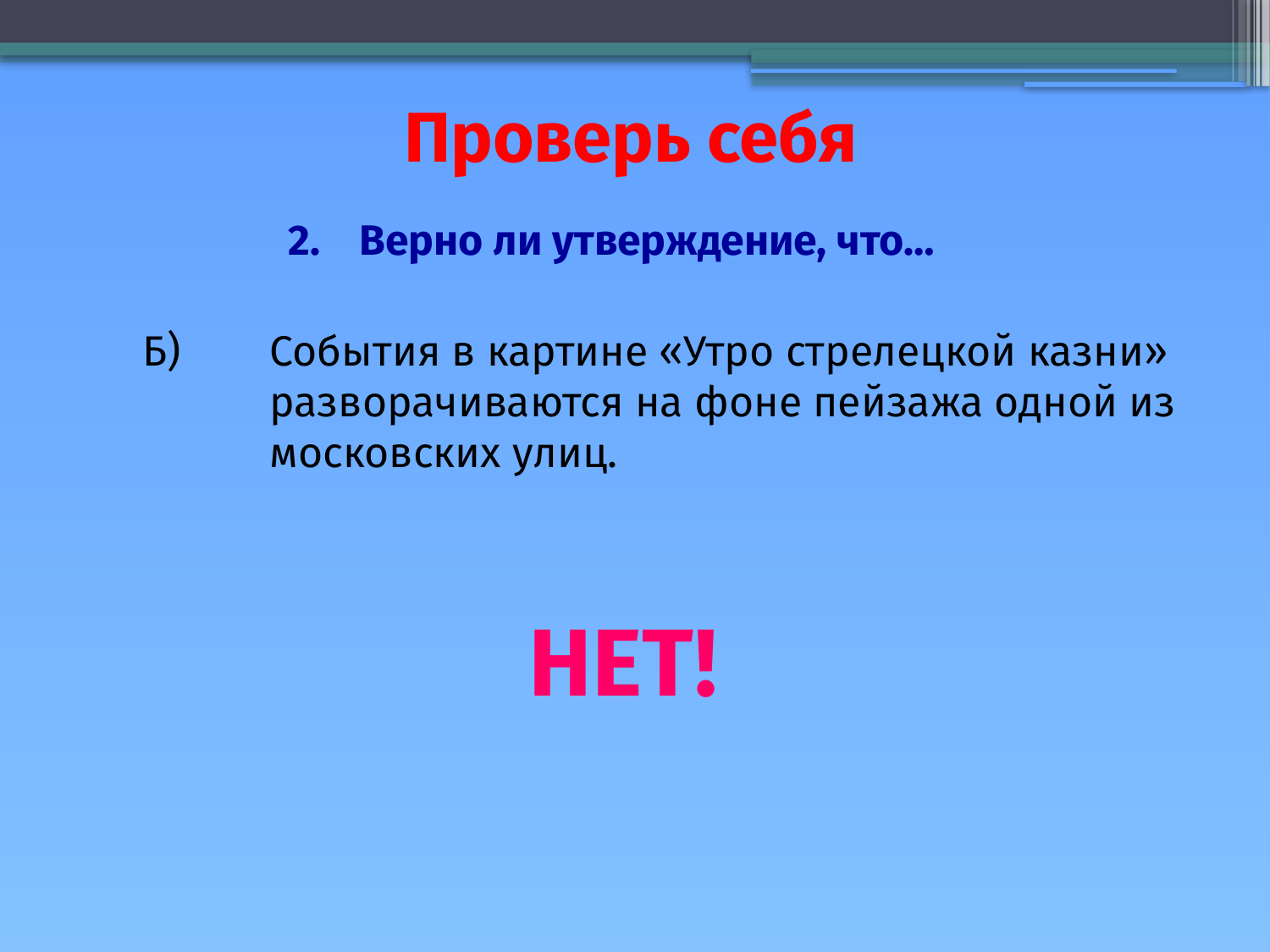

Проверь себя
Верно ли утверждение, что…
	Б) 	События в картине «Утро стрелецкой казни» 	разворачиваются на фоне пейзажа одной из 	московских улиц.
НЕТ!